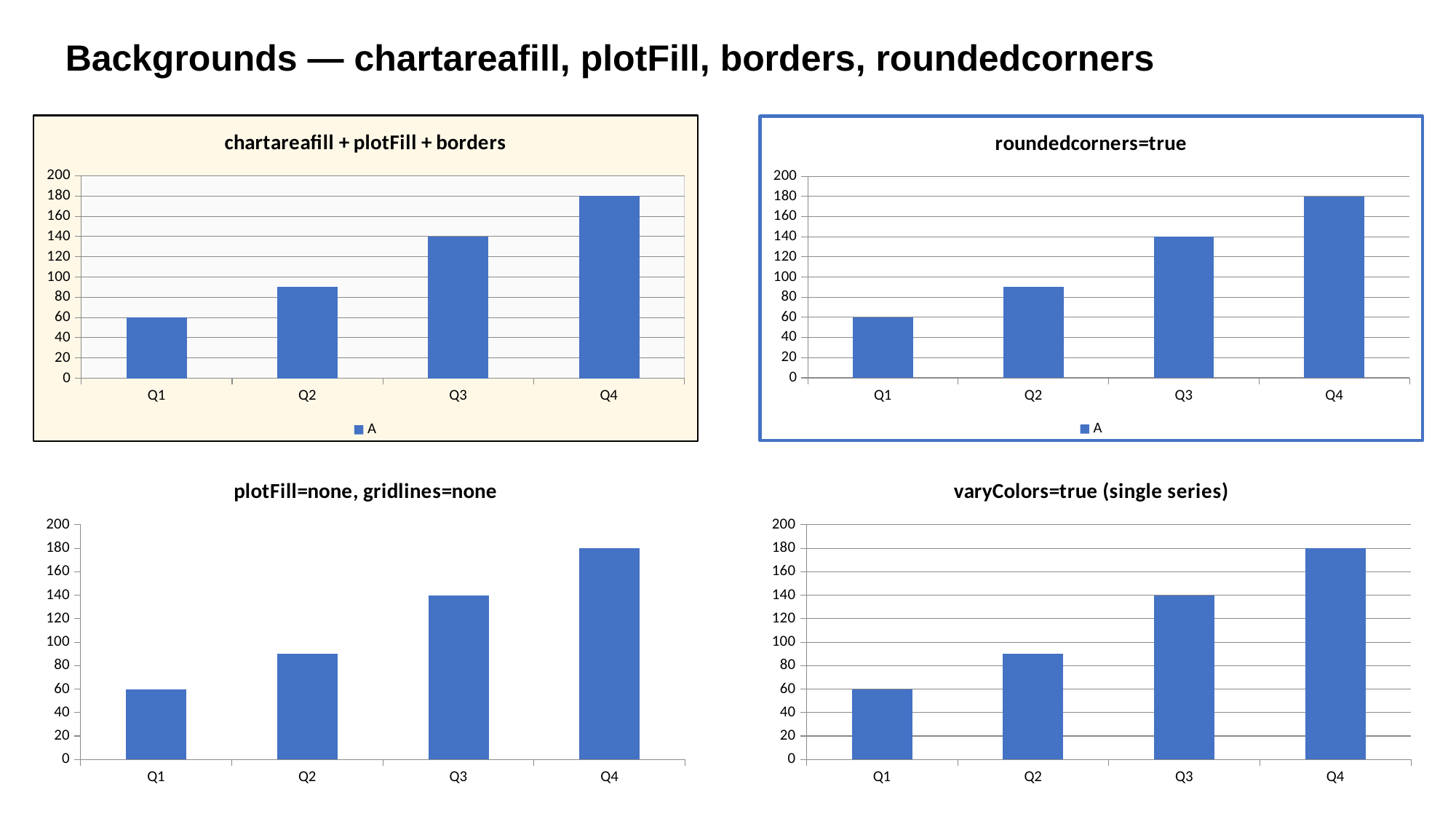

Backgrounds — chartareafill, plotFill, borders, roundedcorners

### Chart: chartareafill + plotFill + borders

| Category |  |
|---|---|
| Q1 | 60.0 |
| Q2 | 90.0 |
| Q3 | 140.0 |
| Q4 | 180.0 |

### Chart: roundedcorners=true

| Category |  |
|---|---|
| Q1 | 60.0 |
| Q2 | 90.0 |
| Q3 | 140.0 |
| Q4 | 180.0 |

### Chart: plotFill=none, gridlines=none

| Category |  |
|---|---|
| Q1 | 60.0 |
| Q2 | 90.0 |
| Q3 | 140.0 |
| Q4 | 180.0 |

### Chart: varyColors=true (single series)

| Category |  |
|---|---|
| Q1 | 60.0 |
| Q2 | 90.0 |
| Q3 | 140.0 |
| Q4 | 180.0 |